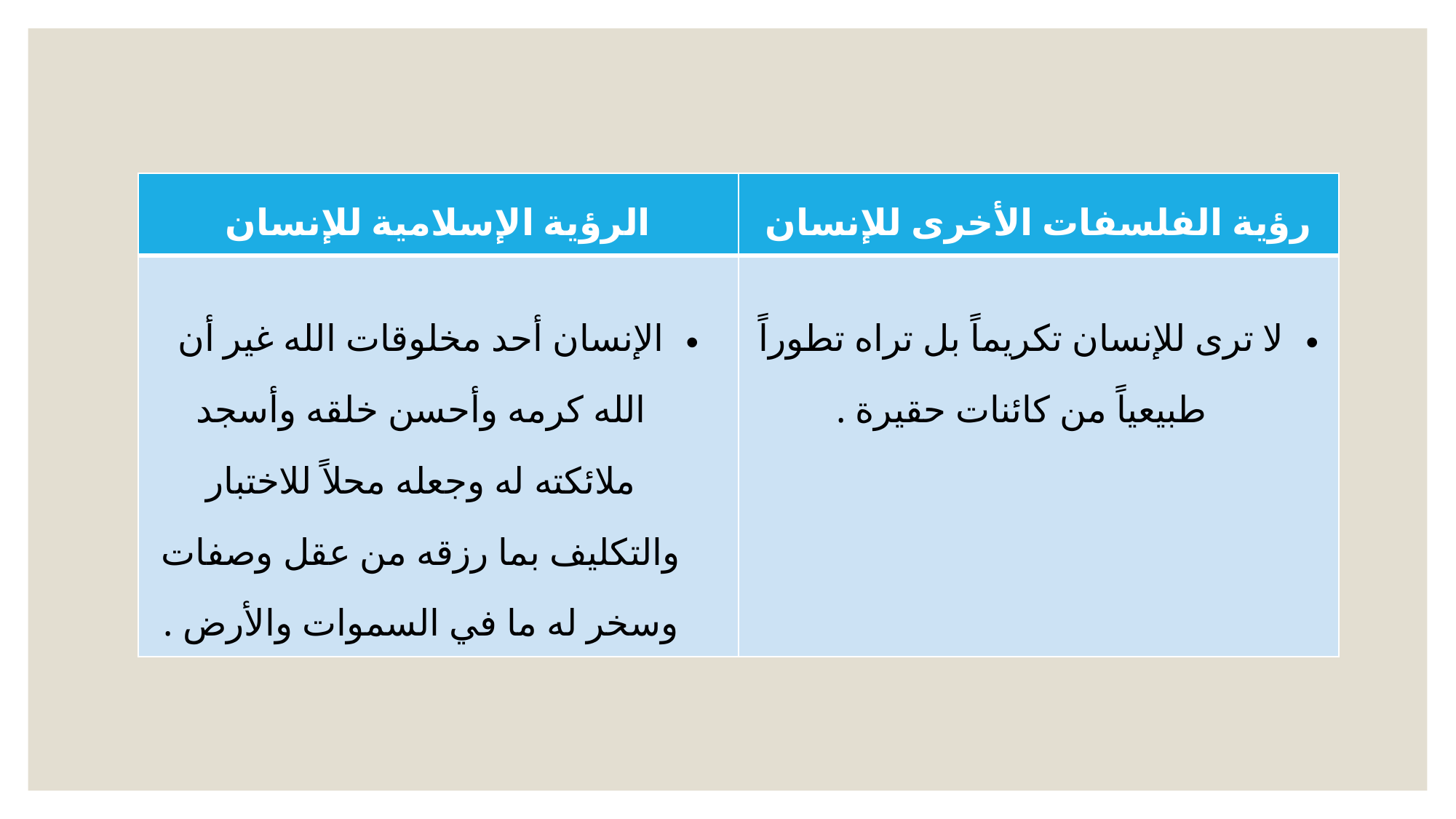

| الرؤية الإسلامية للإنسان | رؤية الفلسفات الأخرى للإنسان |
| --- | --- |
| الإنسان أحد مخلوقات الله غير أن الله كرمه وأحسن خلقه وأسجد ملائكته له وجعله محلاً للاختبار والتكليف بما رزقه من عقل وصفات وسخر له ما في السموات والأرض . | لا ترى للإنسان تكريماً بل تراه تطوراً طبيعياً من كائنات حقيرة . |